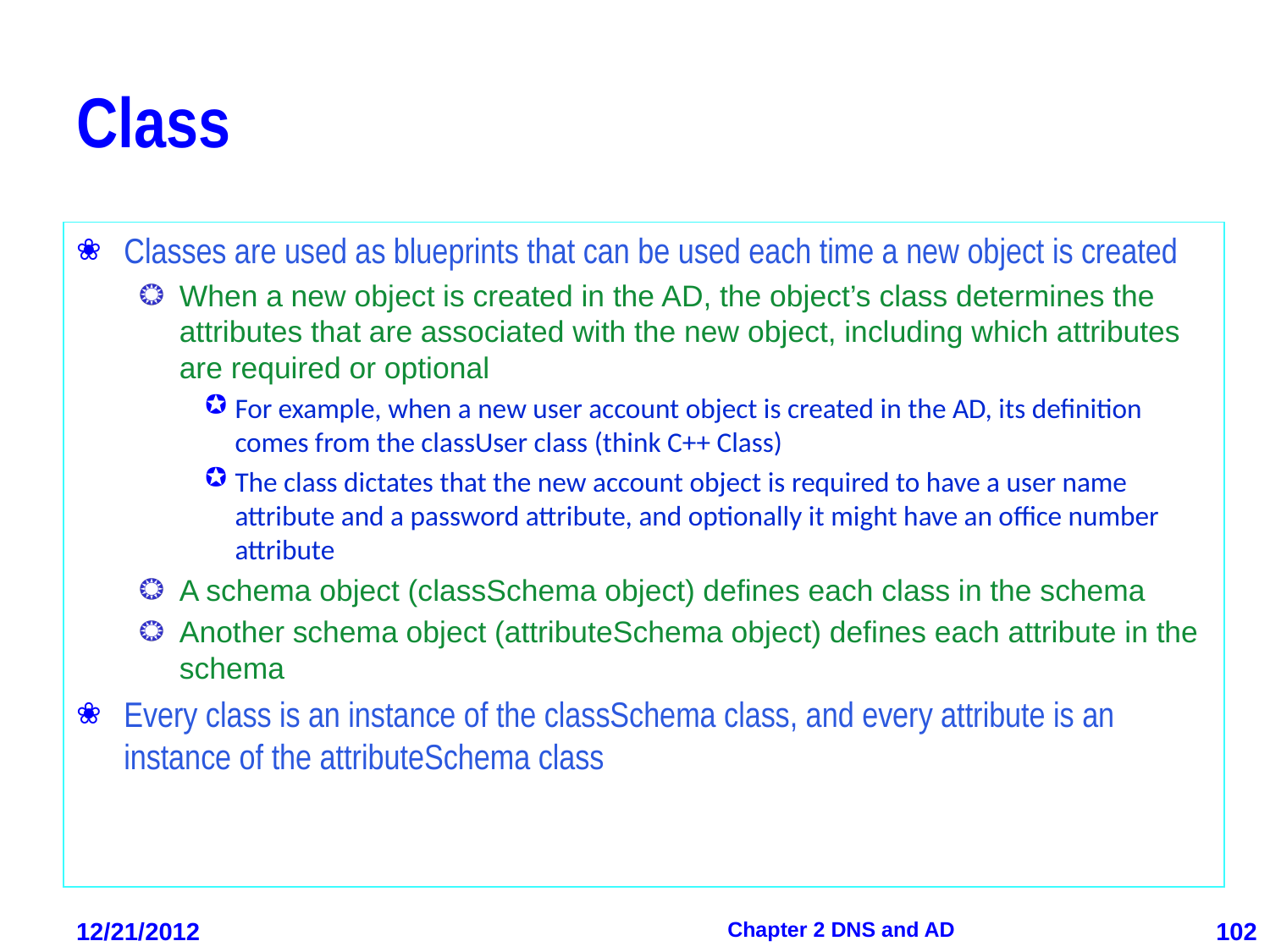

# Class
Classes are used as blueprints that can be used each time a new object is created
When a new object is created in the AD, the object’s class determines the attributes that are associated with the new object, including which attributes are required or optional
For example, when a new user account object is created in the AD, its definition comes from the classUser class (think C++ Class)
The class dictates that the new account object is required to have a user name attribute and a password attribute, and optionally it might have an office number attribute
A schema object (classSchema object) defines each class in the schema
Another schema object (attributeSchema object) defines each attribute in the schema
Every class is an instance of the classSchema class, and every attribute is an instance of the attributeSchema class
12/21/2012
Chapter 2 DNS and AD
102